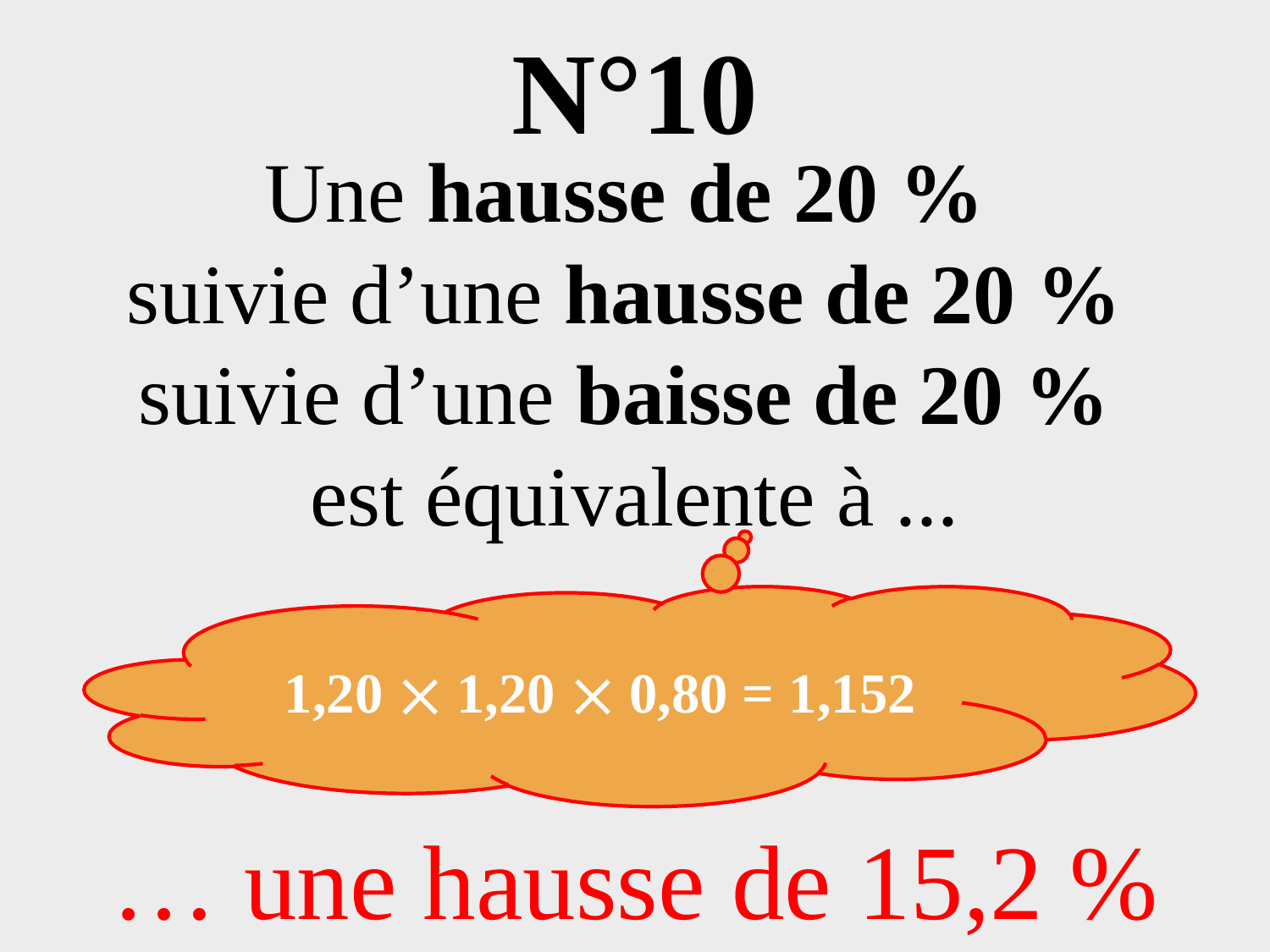

# N°10
Une hausse de 20 %
suivie d’une hausse de 20 %
suivie d’une baisse de 20 %
est équivalente à ...

… une hausse de 15,2 %
1,20 × 1,20 × 0,80 = 1,152